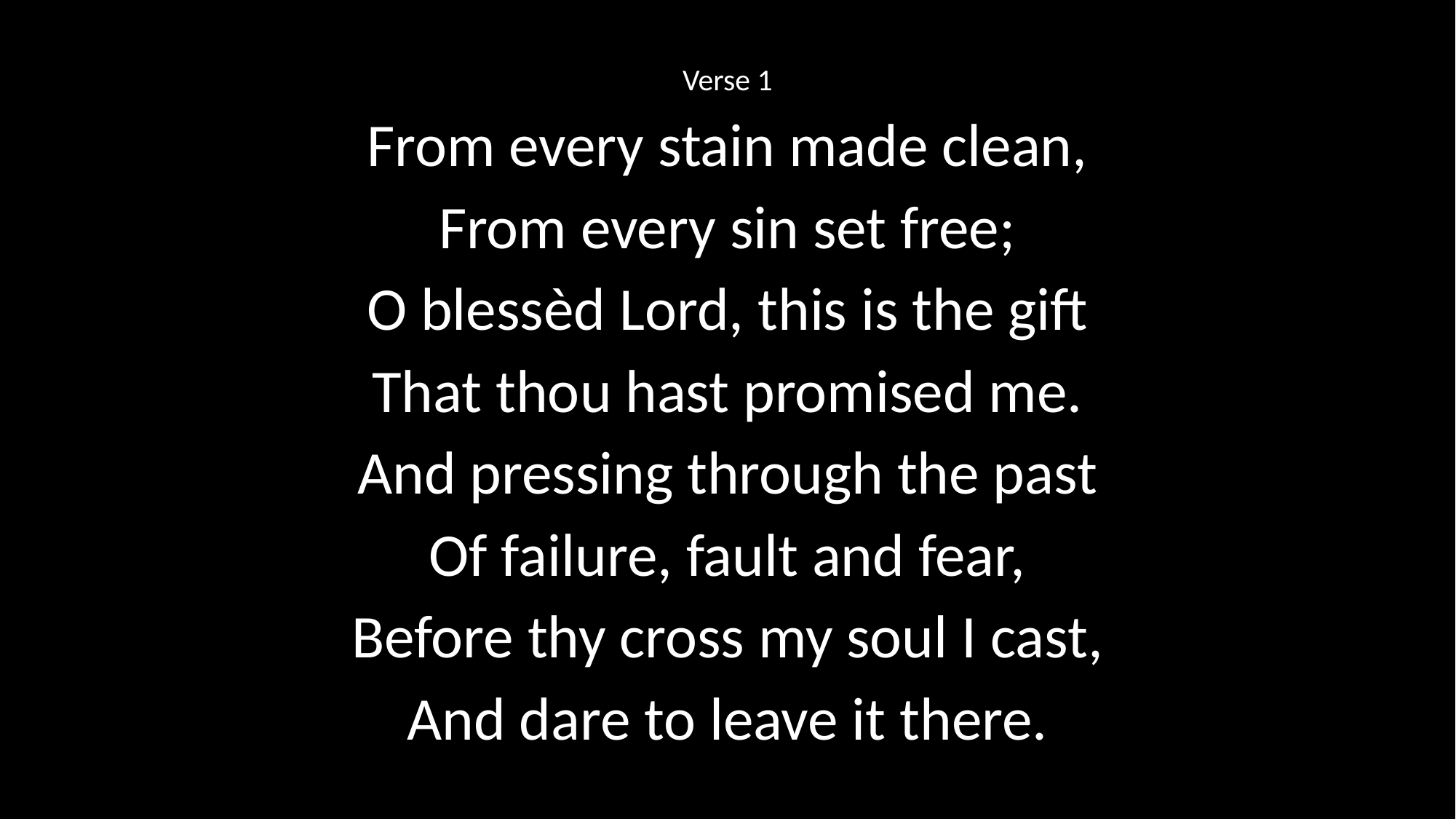

Verse 1
From every stain made clean,
From every sin set free;
O blessèd Lord, this is the gift
That thou hast promised me.
And pressing through the past
Of failure, fault and fear,
Before thy cross my soul I cast,
And dare to leave it there.